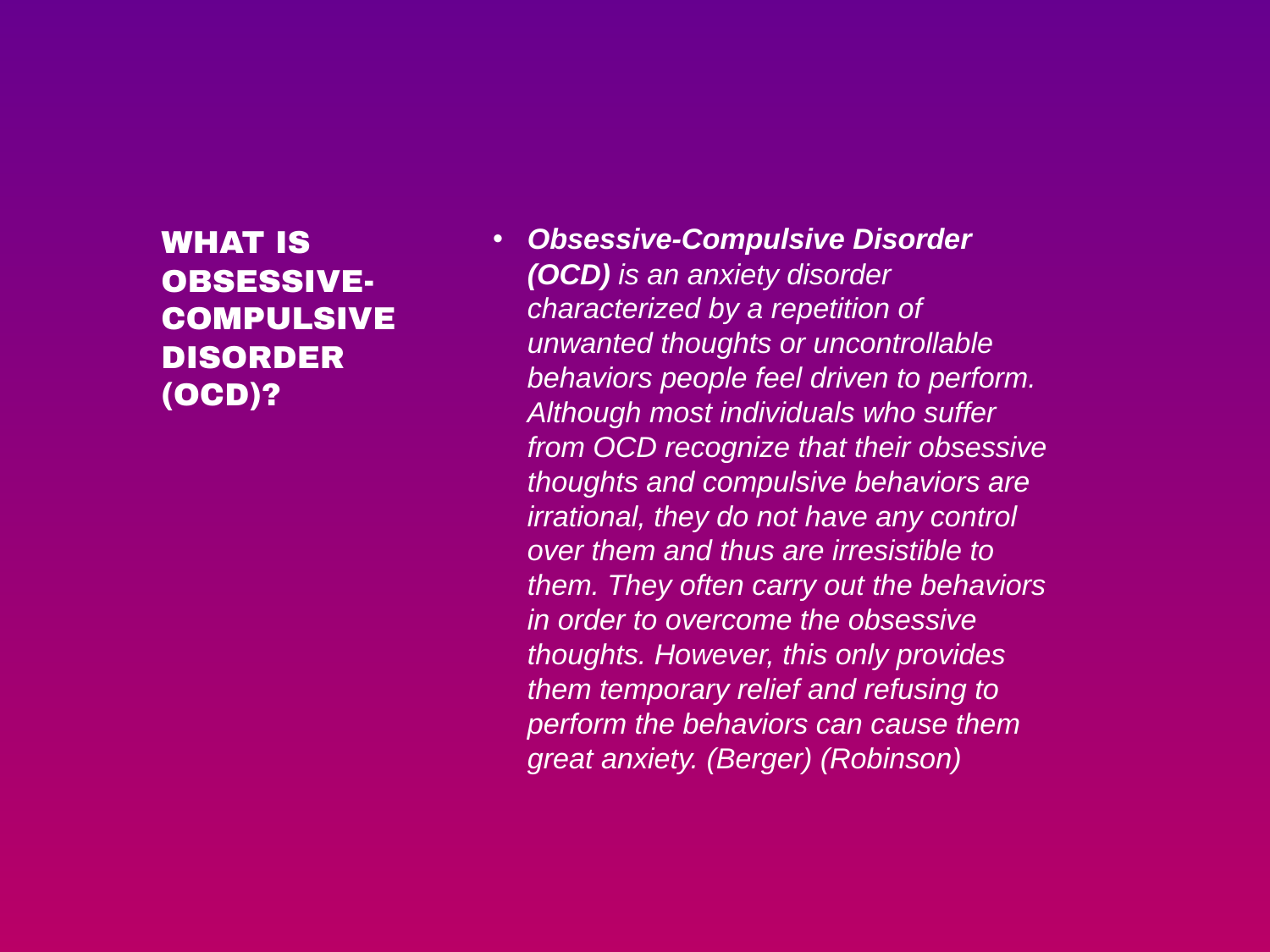

Obsessive-Compulsive Disorder (OCD) is an anxiety disorder characterized by a repetition of unwanted thoughts or uncontrollable behaviors people feel driven to perform. Although most individuals who suffer from OCD recognize that their obsessive thoughts and compulsive behaviors are irrational, they do not have any control over them and thus are irresistible to them. They often carry out the behaviors in order to overcome the obsessive thoughts. However, this only provides them temporary relief and refusing to perform the behaviors can cause them great anxiety. (Berger) (Robinson)
# What is obsessive-compulsive disorder (ocd)?